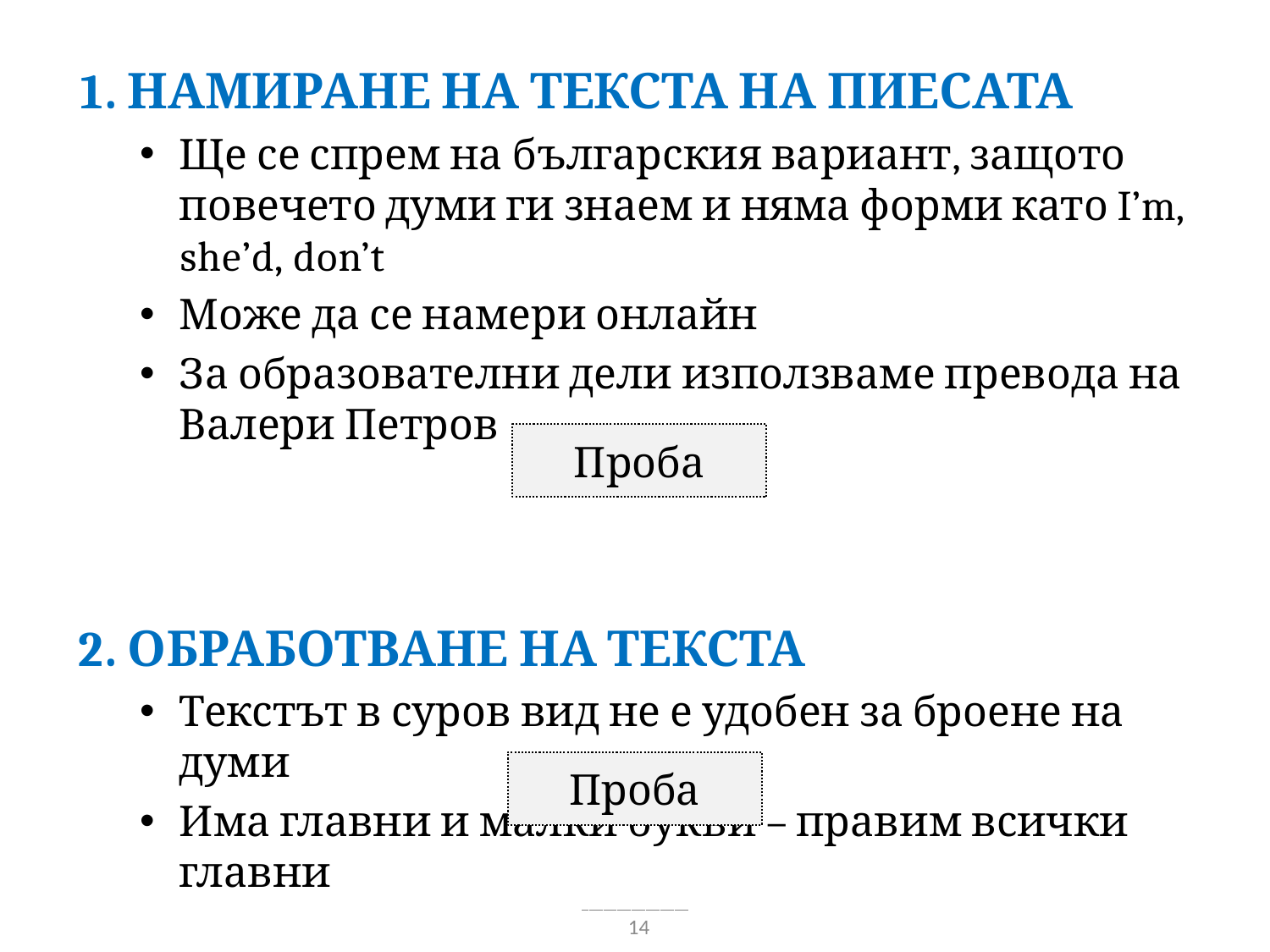

1. Намиране на текста на пиесата
Ще се спрем на българския вариант, защото повечето думи ги знаем и няма форми като I’m, she’d, don’t
Може да се намери онлайн
За образователни дели използваме превода на Валери Петров

2. Обработване на текста
Текстът в суров вид не е удобен за броене на думи
Има главни и малки букви – правим всички главни
Проба
Проба
14